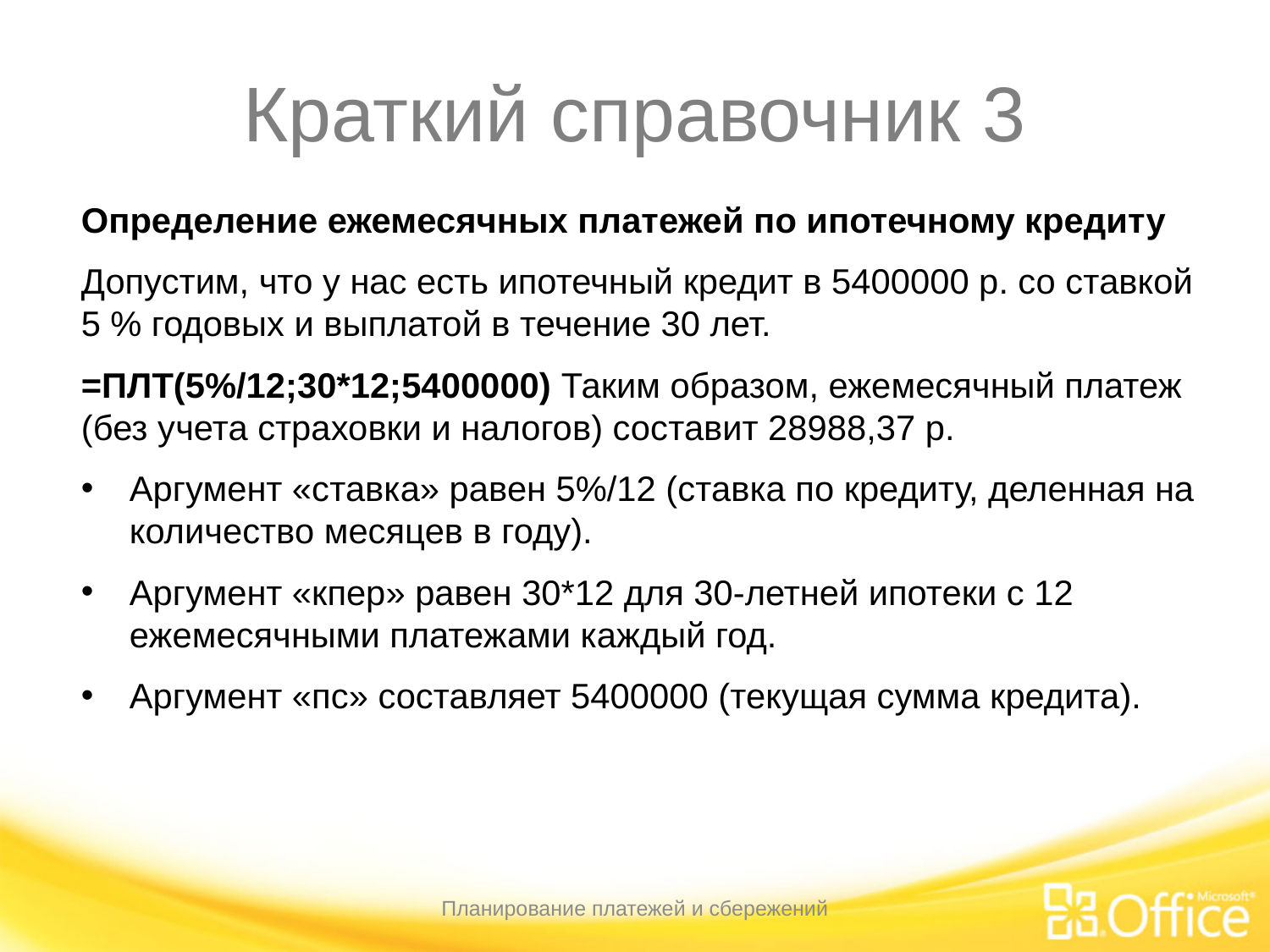

# Краткий справочник 3
Определение ежемесячных платежей по ипотечному кредиту
Допустим, что у нас есть ипотечный кредит в 5400000 р. со ставкой 5 % годовых и выплатой в течение 30 лет.
=ПЛТ(5%/12;30*12;5400000) Таким образом, ежемесячный платеж (без учета страховки и налогов) составит 28988,37 р.
Аргумент «ставка» равен 5%/12 (ставка по кредиту, деленная на количество месяцев в году).
Аргумент «кпер» равен 30*12 для 30-летней ипотеки с 12 ежемесячными платежами каждый год.
Аргумент «пс» составляет 5400000 (текущая сумма кредита).

Планирование платежей и сбережений